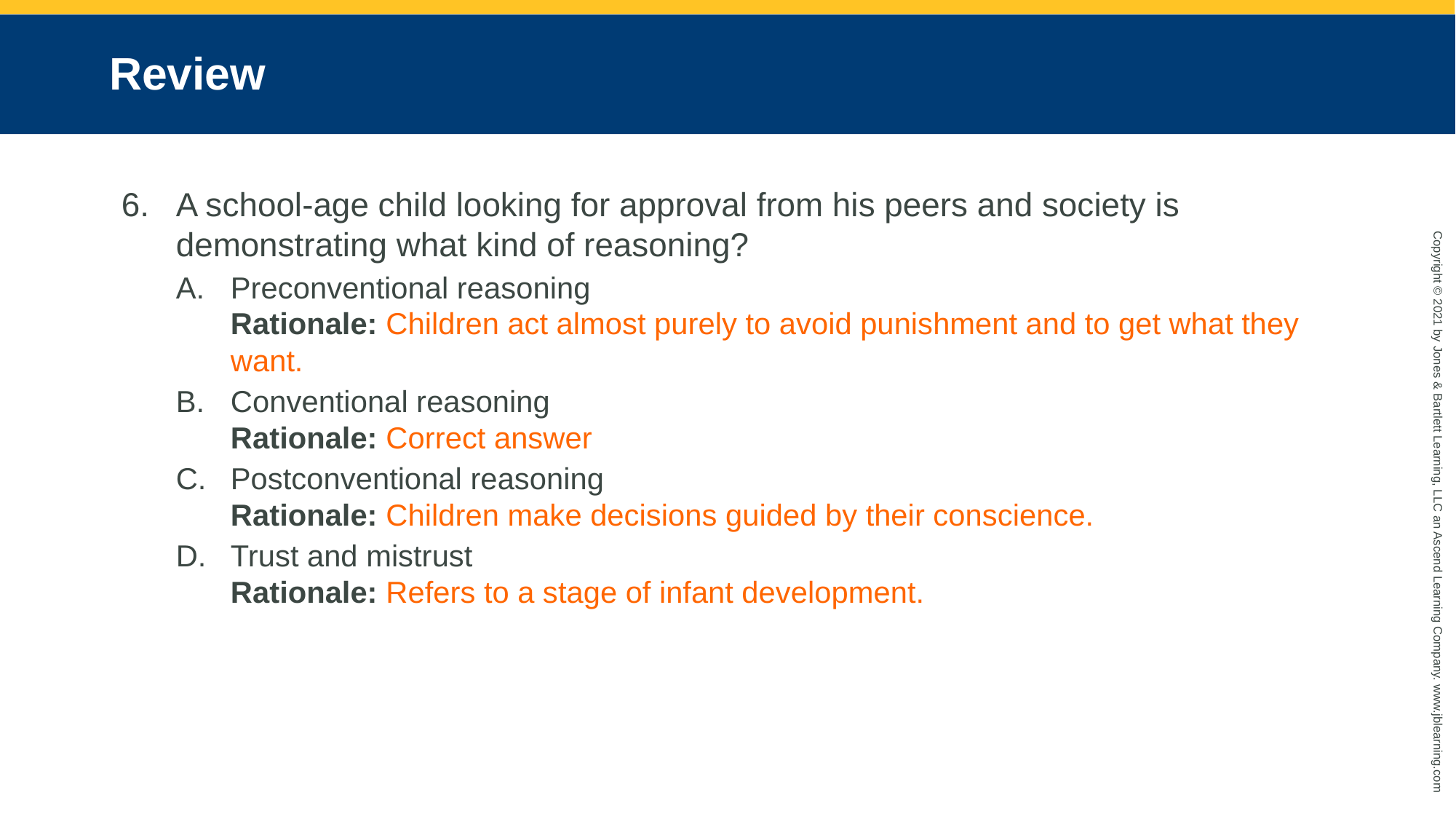

# Review
A school-age child looking for approval from his peers and society is demonstrating what kind of reasoning?
Preconventional reasoning
Rationale: Children act almost purely to avoid punishment and to get what they want.
Conventional reasoning
Rationale: Correct answer
Postconventional reasoning
Rationale: Children make decisions guided by their conscience.
Trust and mistrust
Rationale: Refers to a stage of infant development.